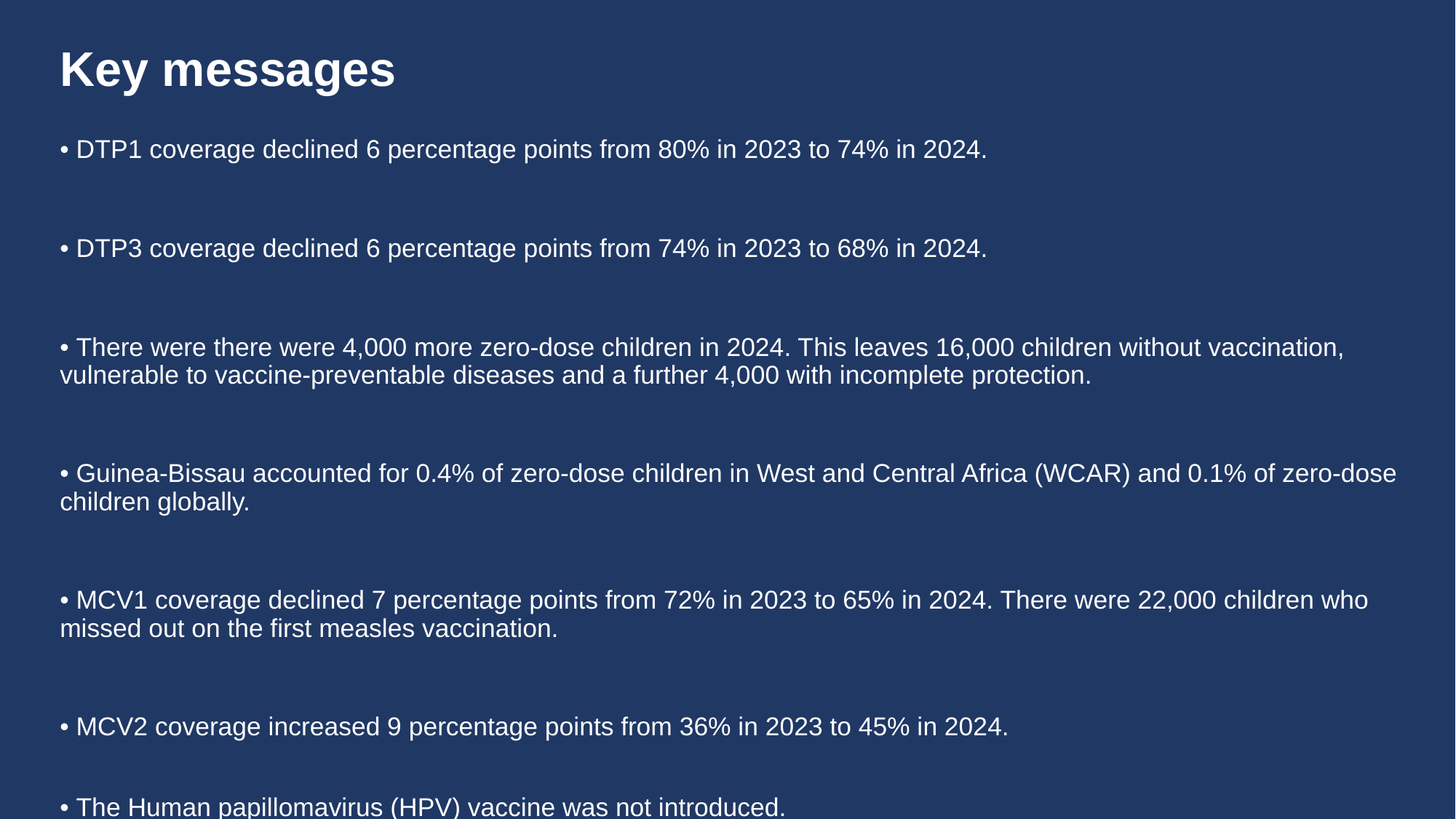

# Key messages
• DTP1 coverage declined 6 percentage points from 80% in 2023 to 74% in 2024.

• DTP3 coverage declined 6 percentage points from 74% in 2023 to 68% in 2024.

• There were there were 4,000 more zero-dose children in 2024. This leaves 16,000 children without vaccination, vulnerable to vaccine-preventable diseases and a further 4,000 with incomplete protection.

• Guinea-Bissau accounted for 0.4% of zero-dose children in West and Central Africa (WCAR) and 0.1% of zero-dose children globally.

• MCV1 coverage declined 7 percentage points from 72% in 2023 to 65% in 2024. There were 22,000 children who missed out on the first measles vaccination.

• MCV2 coverage increased 9 percentage points from 36% in 2023 to 45% in 2024.

• The Human papillomavirus (HPV) vaccine was not introduced.